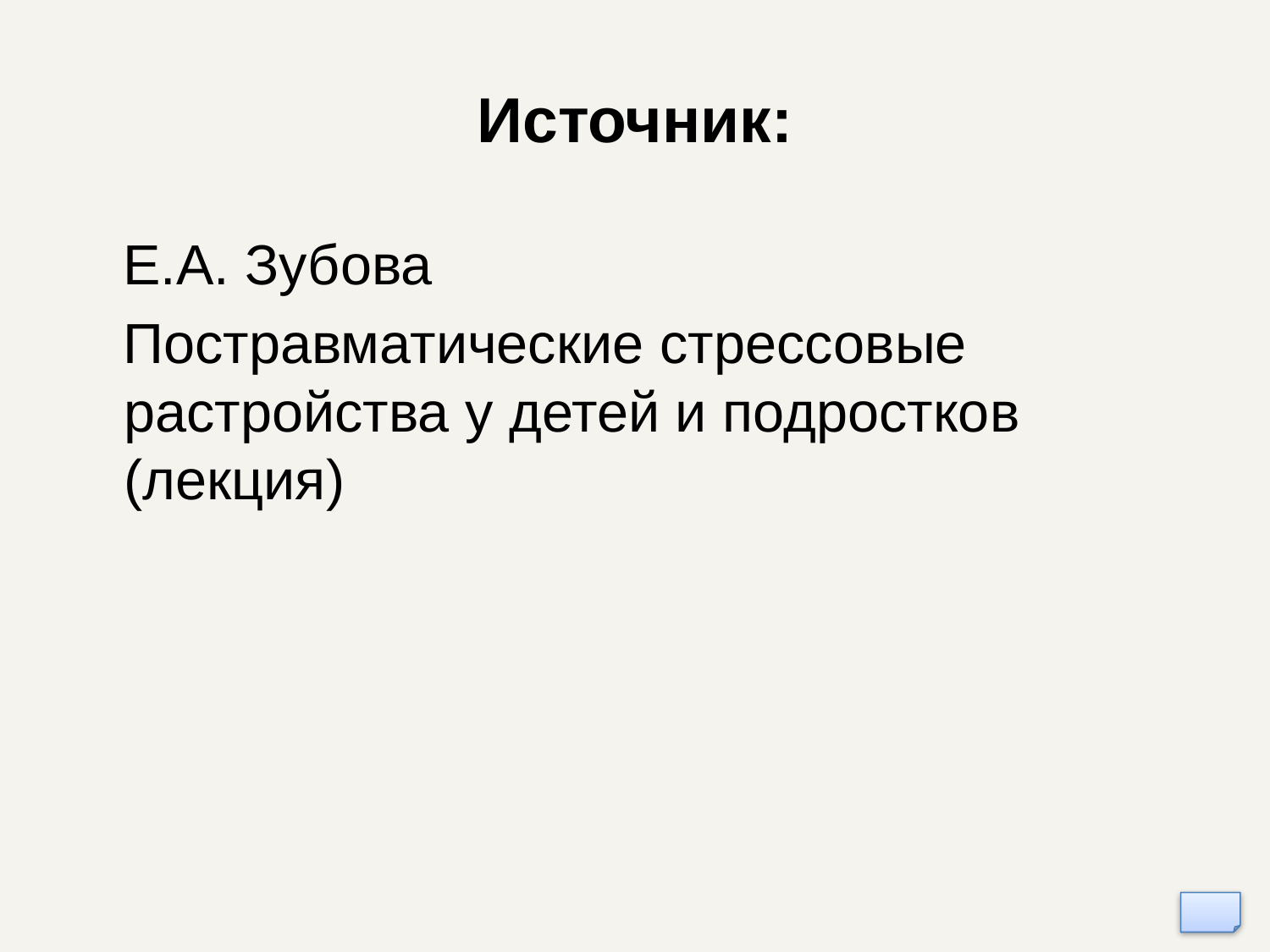

# Источник:
   Е.А. Зубова
   Постравматические стрессовые растройства у детей и подростков (лекция)